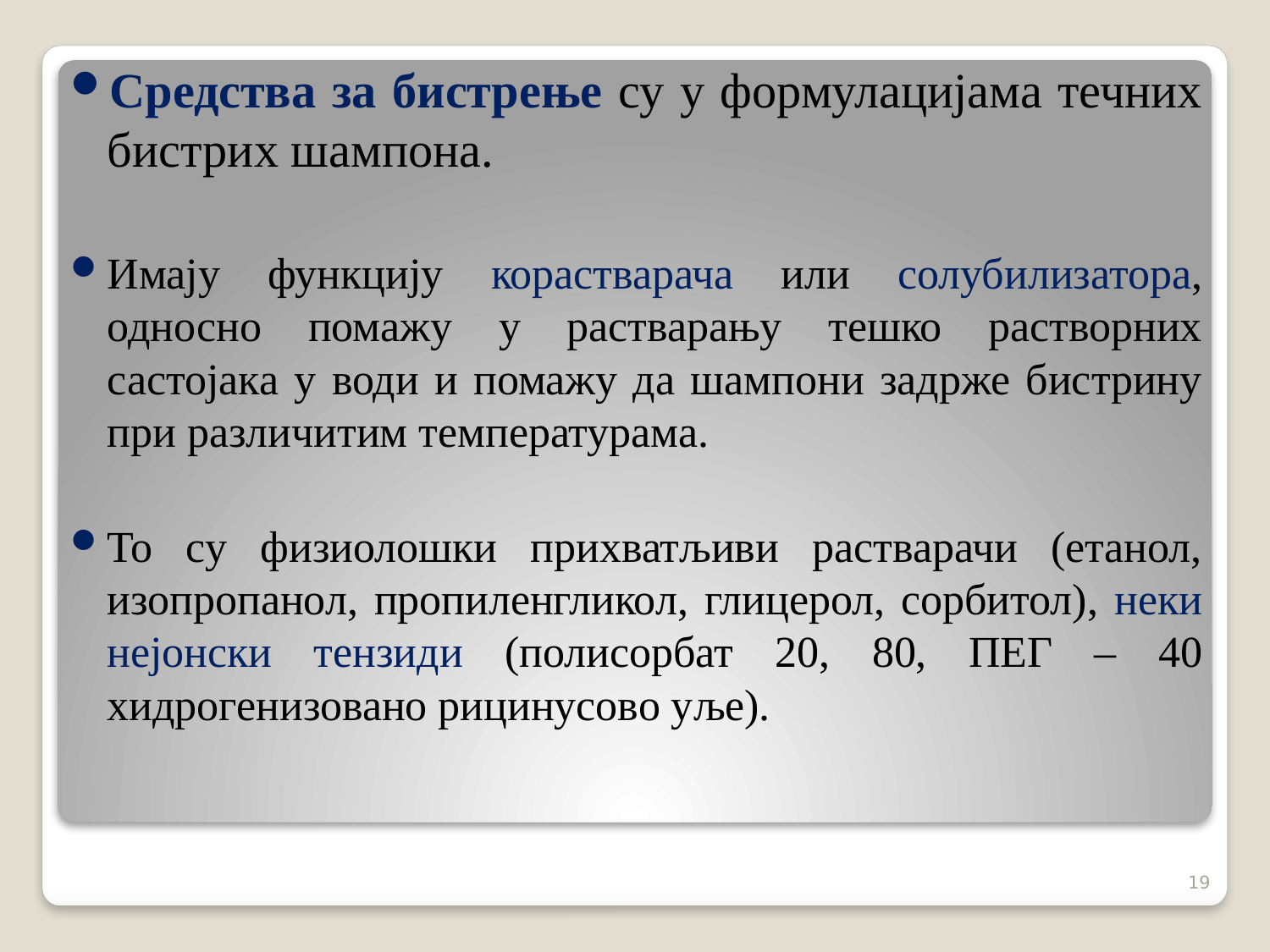

Средства за бистрење су у формулацијама течних бистрих шампона.

Имају функцију корастварача или солубилизатора, односно помажу у растварању тешко растворних састојака у води и помажу да шампони задрже бистрину при различитим температурама.

То су физиолошки прихватљиви растварачи (етанол, изопропанол, пропиленгликол, глицерол, сорбитол), неки нејонски тензиди (полисорбат 20, 80, ПЕГ – 40 хидрогенизовано рицинусово уље).

19